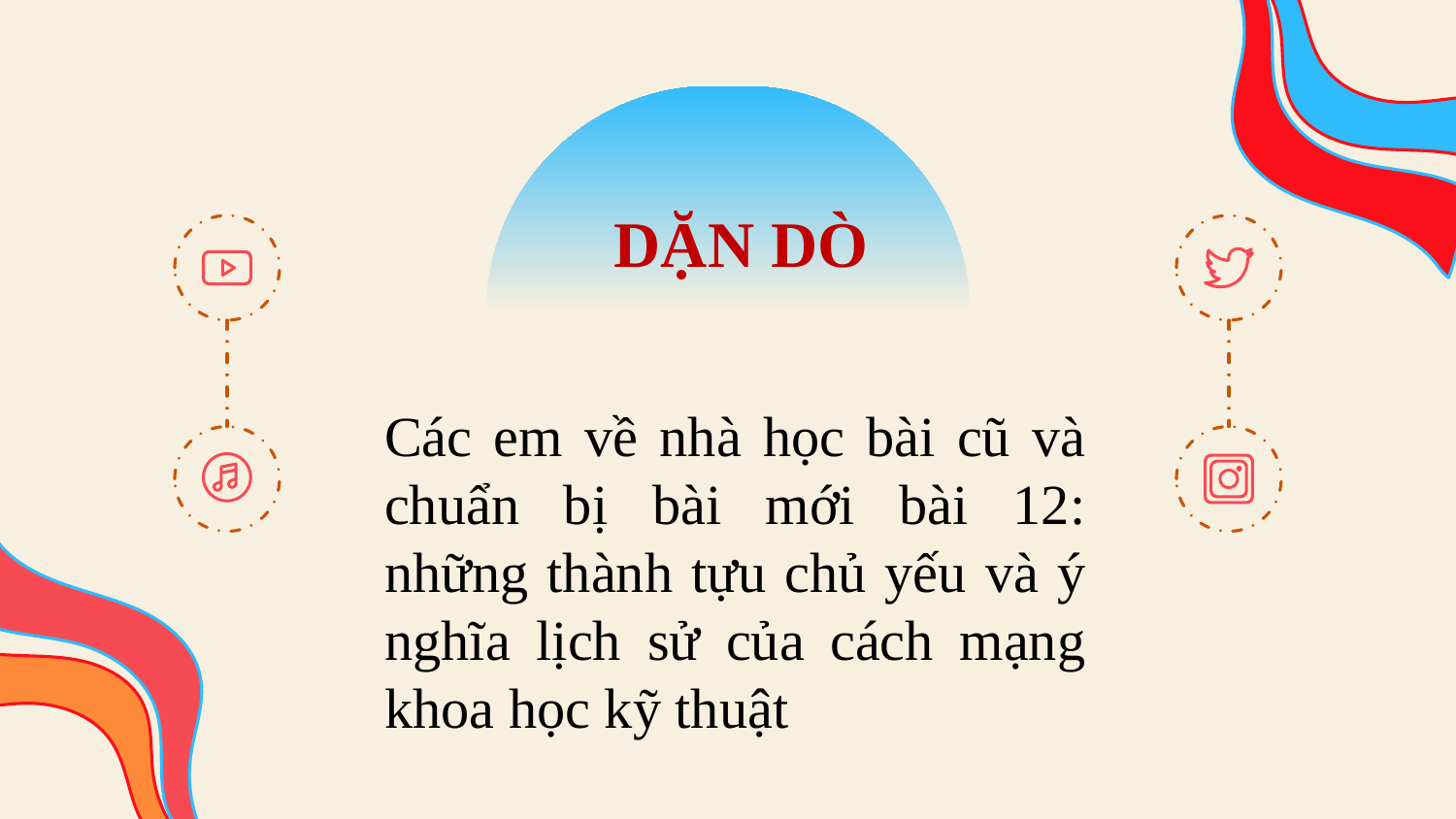

DẶN DÒ

Các em về nhà học bài cũ và chuẩn bị bài mới bài 12: những thành tựu chủ yếu và ý nghĩa lịch sử của cách mạng khoa học kỹ thuật